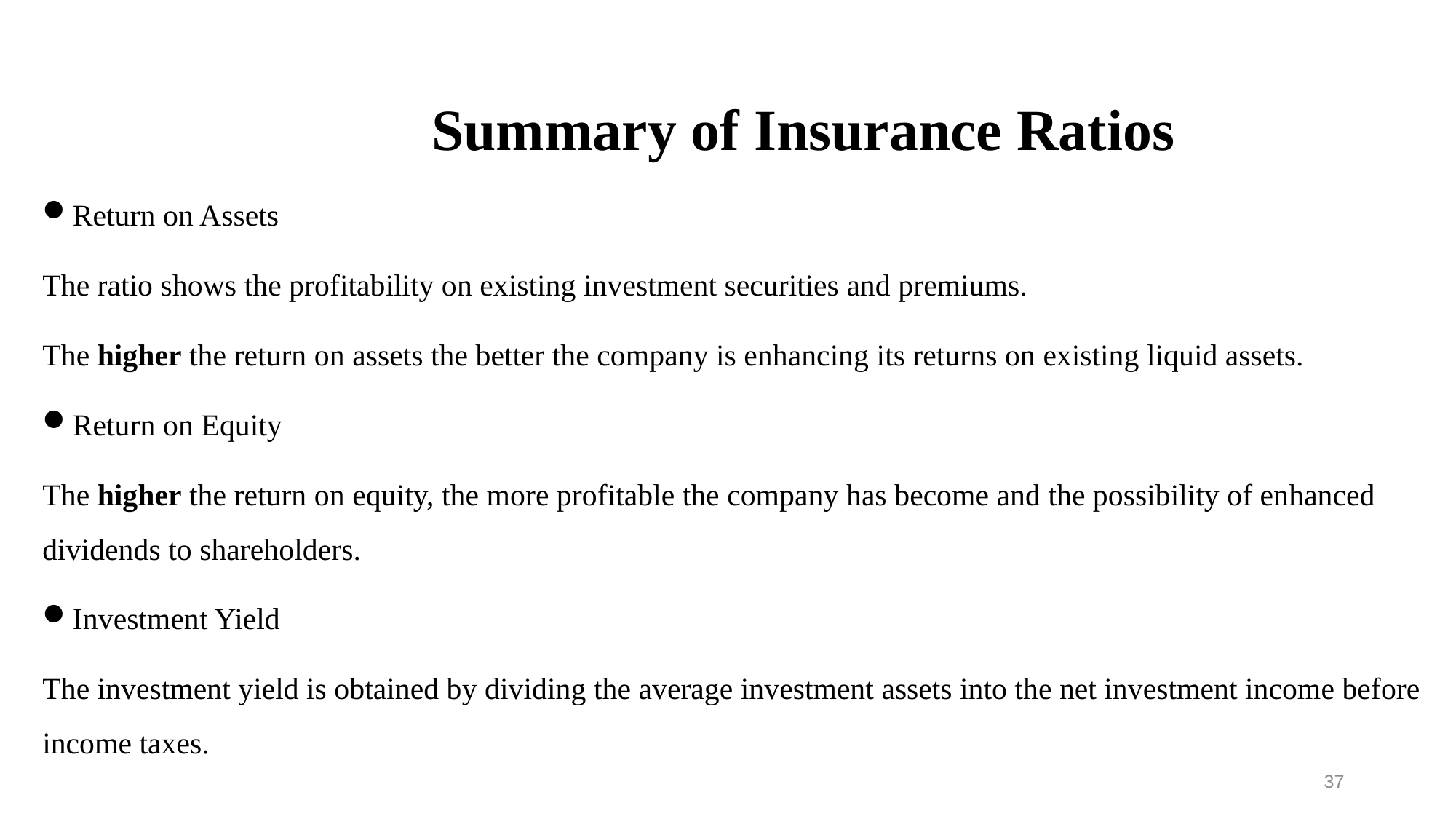

# Summary of Insurance Ratios
Return on Assets
The ratio shows the profitability on existing investment securities and premiums.
The higher the return on assets the better the company is enhancing its returns on existing liquid assets.
Return on Equity
The higher the return on equity, the more profitable the company has become and the possibility of enhanced dividends to shareholders.
Investment Yield
The investment yield is obtained by dividing the average investment assets into the net investment income before income taxes.

37